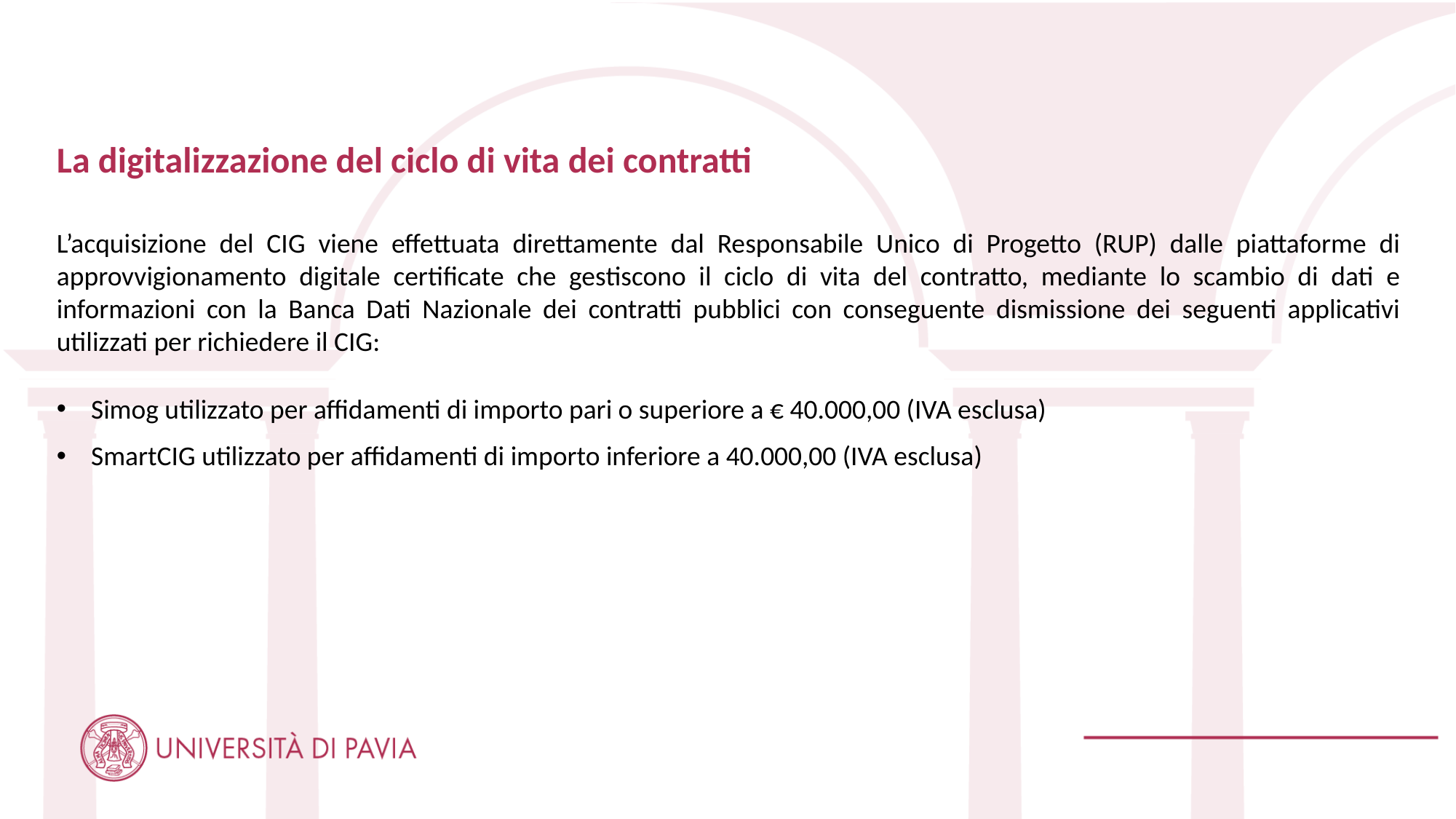

La digitalizzazione del ciclo di vita dei contratti

L’acquisizione del CIG viene effettuata direttamente dal Responsabile Unico di Progetto (RUP) dalle piattaforme di approvvigionamento digitale certificate che gestiscono il ciclo di vita del contratto, mediante lo scambio di dati e informazioni con la Banca Dati Nazionale dei contratti pubblici con conseguente dismissione dei seguenti applicativi utilizzati per richiedere il CIG:

Simog utilizzato per affidamenti di importo pari o superiore a € 40.000,00 (IVA esclusa)
SmartCIG utilizzato per affidamenti di importo inferiore a 40.000,00 (IVA esclusa)